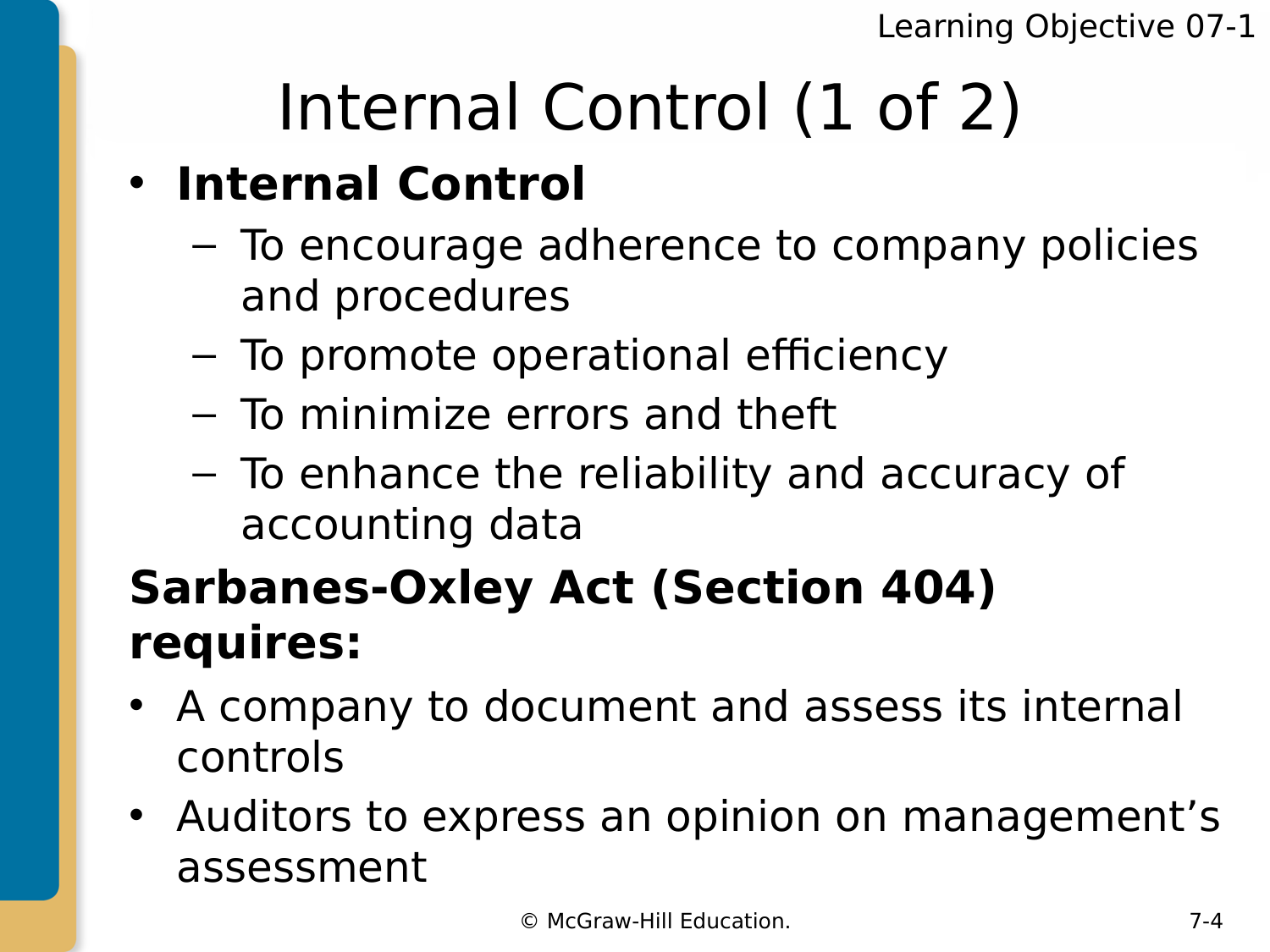

Learning Objective 07-1
# Internal Control (1 of 2)
Internal Control
To encourage adherence to company policies and procedures
To promote operational efficiency
To minimize errors and theft
To enhance the reliability and accuracy of accounting data
Sarbanes-Oxley Act (Section 404) requires:
A company to document and assess its internal controls
Auditors to express an opinion on management’s assessment